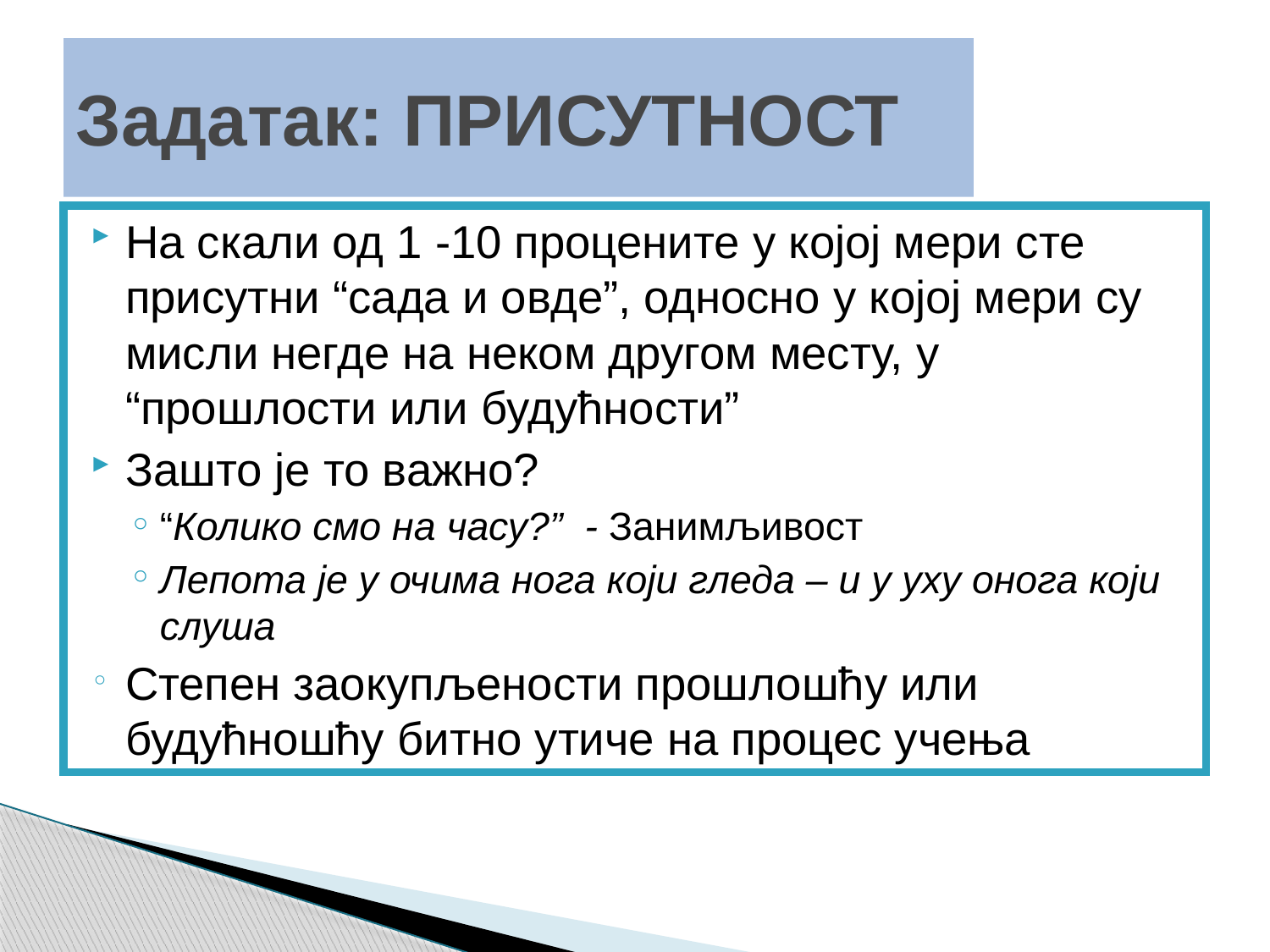

# Задатак: ПРИСУТНОСТ
На скали од 1 -10 процените у којој мери сте присутни “сада и овде”, односно у којој мери су мисли негде на неком другом месту, у “прошлости или будућности”
Зашто је то важно?
“Колико смо на часу?”  - Занимљивост
Лепота је у очима нога који гледа – и у уху онога који слуша
Степен заокупљености прошлошћу или будућношћу битно утиче на процес учења